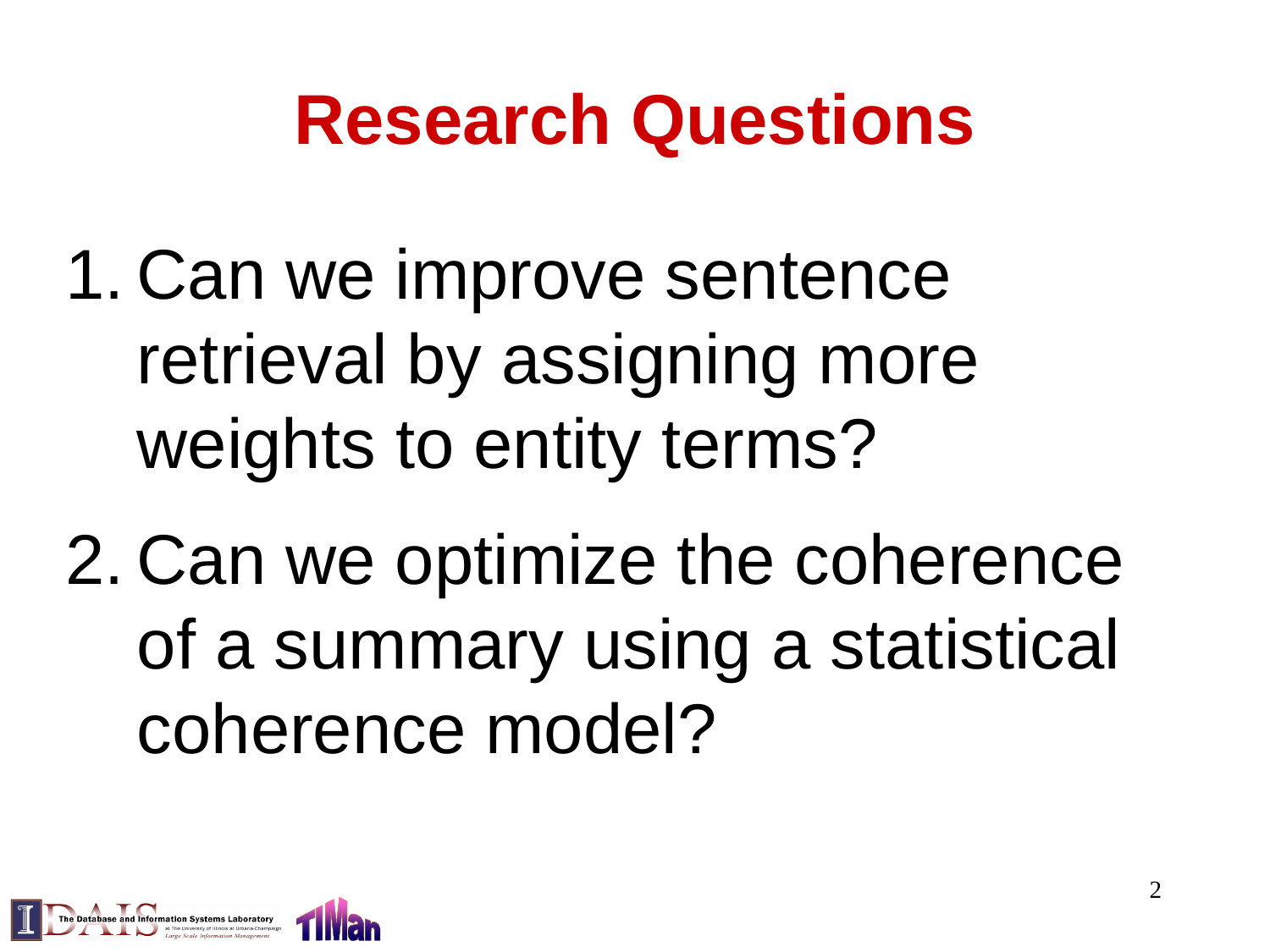

# Research Questions
Can we improve sentence retrieval by assigning more weights to entity terms?
Can we optimize the coherence
of a summary using a statistical coherence model?
2